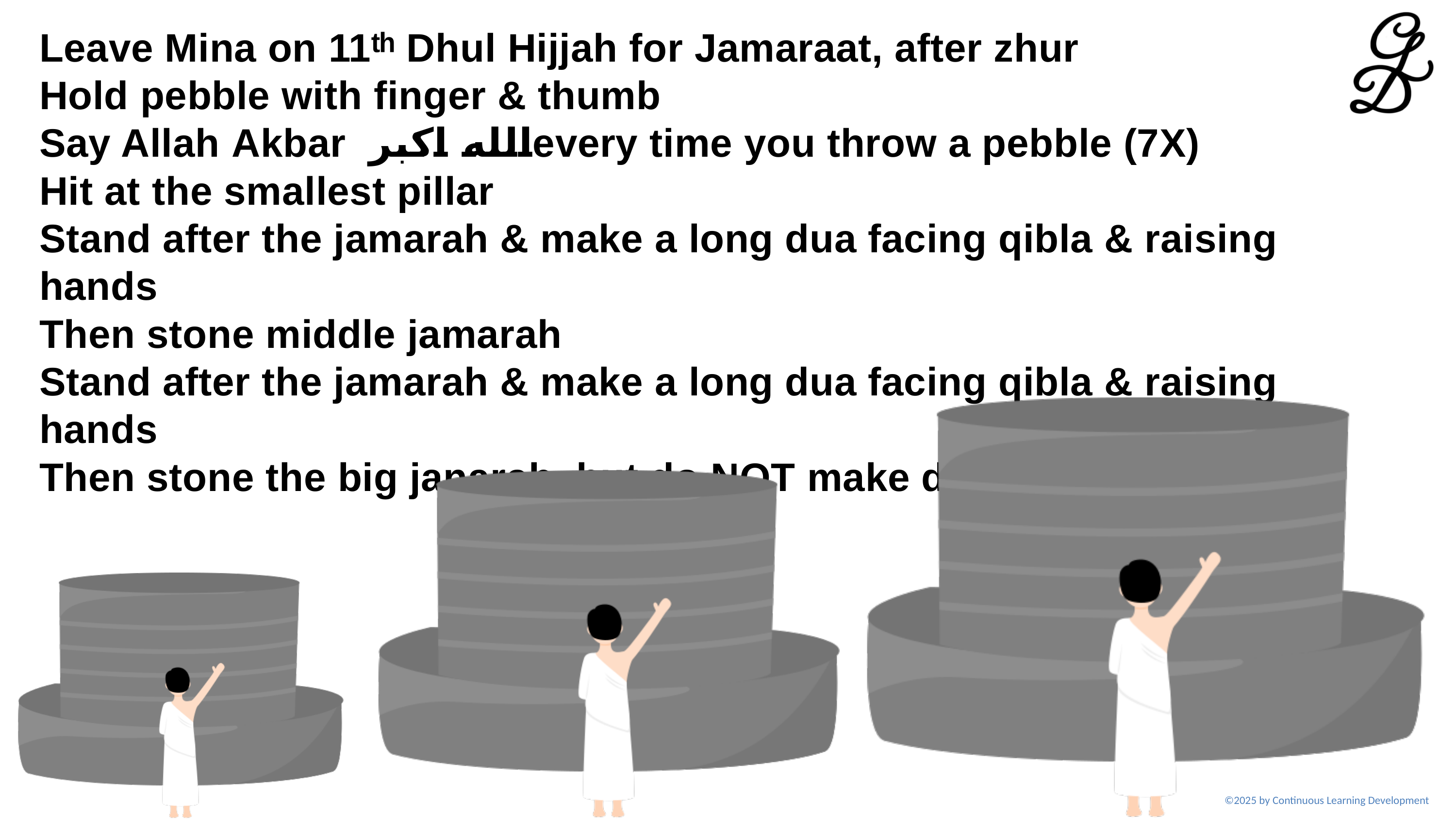

Leave Mina on 11ᵗʰ Dhul Hijjah for Jamaraat, after zhur
Hold pebble with finger & thumb
Say Allah Akbar  الله اكبرevery time you throw a pebble (7X)
Hit at the smallest pillar
Stand after the jamarah & make a long dua facing qibla & raising hands
Then stone middle jamarah
Stand after the jamarah & make a long dua facing qibla & raising hands
Then stone the big janarah, but do NOT make dua & depart quickly

©2025 by Continuous Learning Development